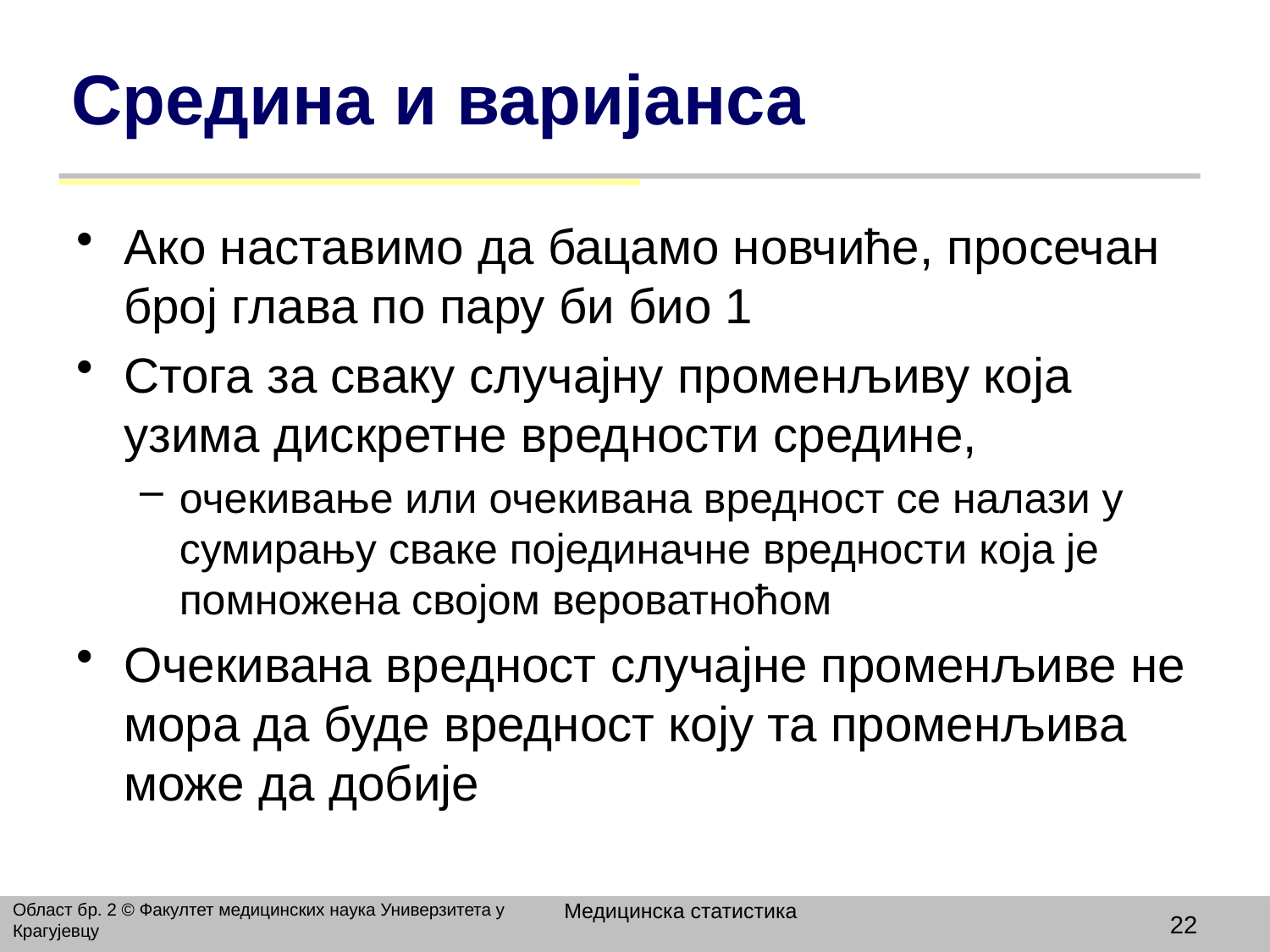

# Средина и варијанса
Aко наставимо да бацамо новчиће, просечан број глава по пару би био 1
Стога за сваку случајну променљиву која узима дискретне вредности средине,
очекивање или очекивана вредност се налази у сумирању сваке појединачне вредности која је помножена својом вероватноћом
Очекивана вредност случајне променљиве не мора да буде вредност коју та променљива може да добије
Медицинска статистика
Област бр. 2 © Факултет медицинских наука Универзитета у Крагујевцу
22